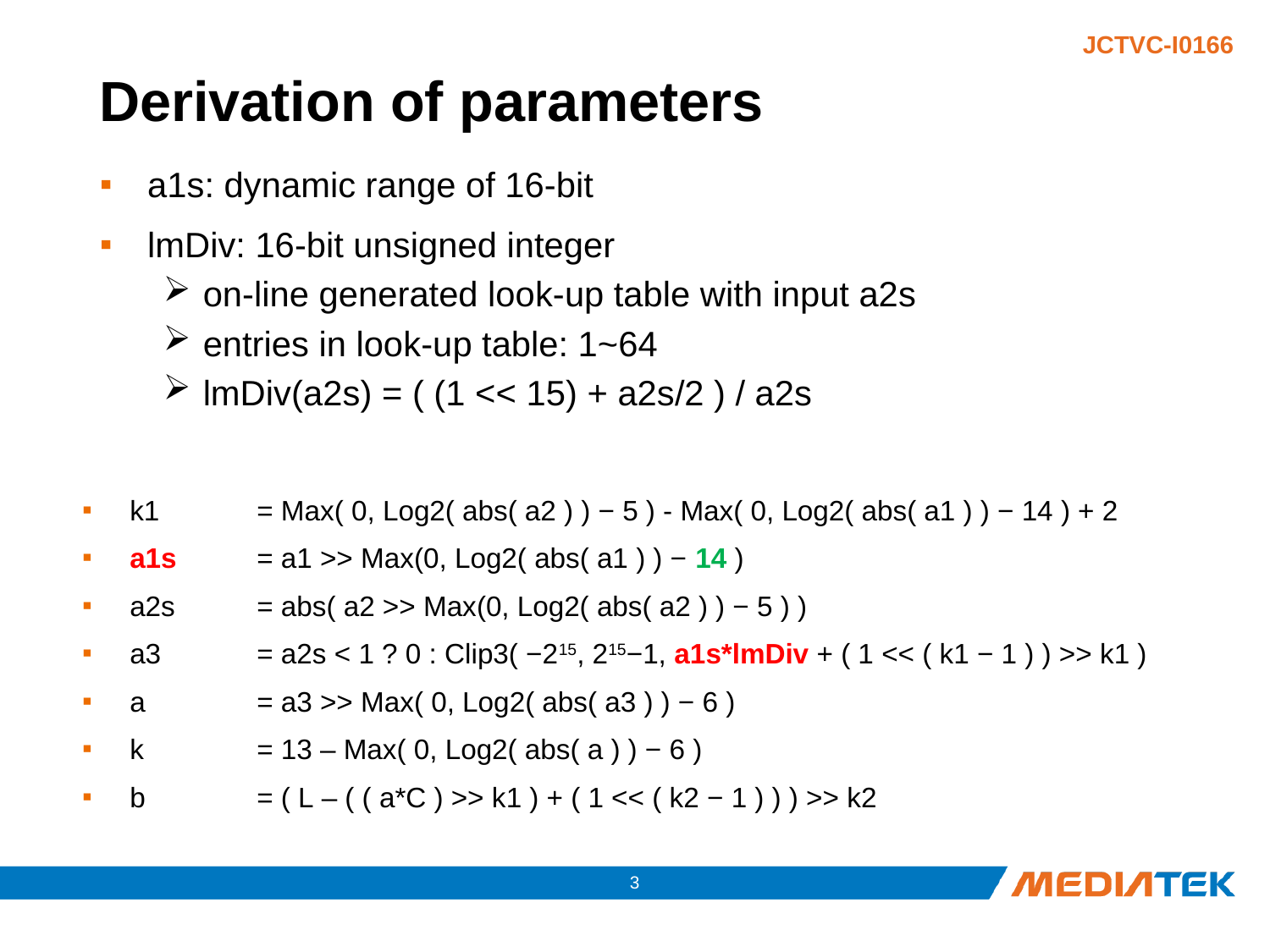

# Derivation of parameters
a1s: dynamic range of 16-bit
lmDiv: 16-bit unsigned integer
on-line generated look-up table with input a2s
entries in look-up table: 1~64
lmDiv(a2s) = ( (1 << 15) + a2s/2 ) / a2s

k1 	= Max( 0, Log2( abs( a2 ) ) − 5 ) - Max( 0, Log2( abs( a1 ) ) − 14 ) + 2
a1s	= a1 >> Max(0, Log2( abs( a1 ) ) − 14 )
a2s	= abs( a2 >> Max(0, Log2( abs( a2 ) ) − 5 ) )
a3	= a2s < 1 ? 0 : Clip3( −215, 215−1, a1s*lmDiv + ( 1 << ( k1 − 1 ) ) >> k1 )
a	= a3 >> Max( 0, Log2( abs( a3 ) ) − 6 )
k	= 13 – Max( 0, Log2( abs( a ) ) − 6 )
b	= ( L – ( ( a*C ) >> k1 ) + ( 1 << ( k2 − 1 ) ) ) >> k2
3